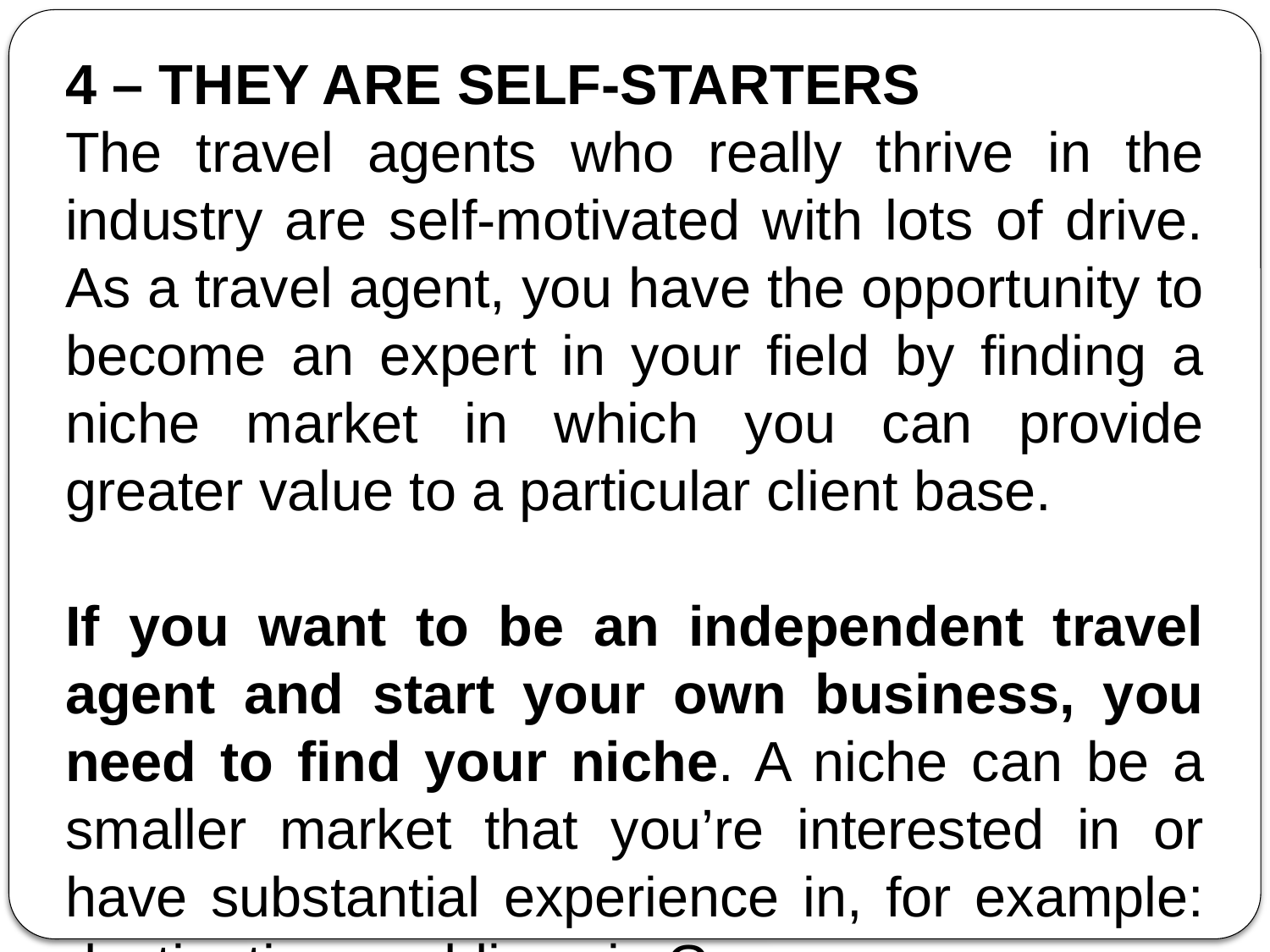

4 – THEY ARE SELF-STARTERS
The travel agents who really thrive in the industry are self-motivated with lots of drive. As a travel agent, you have the opportunity to become an expert in your field by finding a niche market in which you can provide greater value to a particular client base.

If you want to be an independent travel agent and start your own business, you need to find your niche. A niche can be a smaller market that you’re interested in or have substantial experience in, for example: destination weddings in Greece.